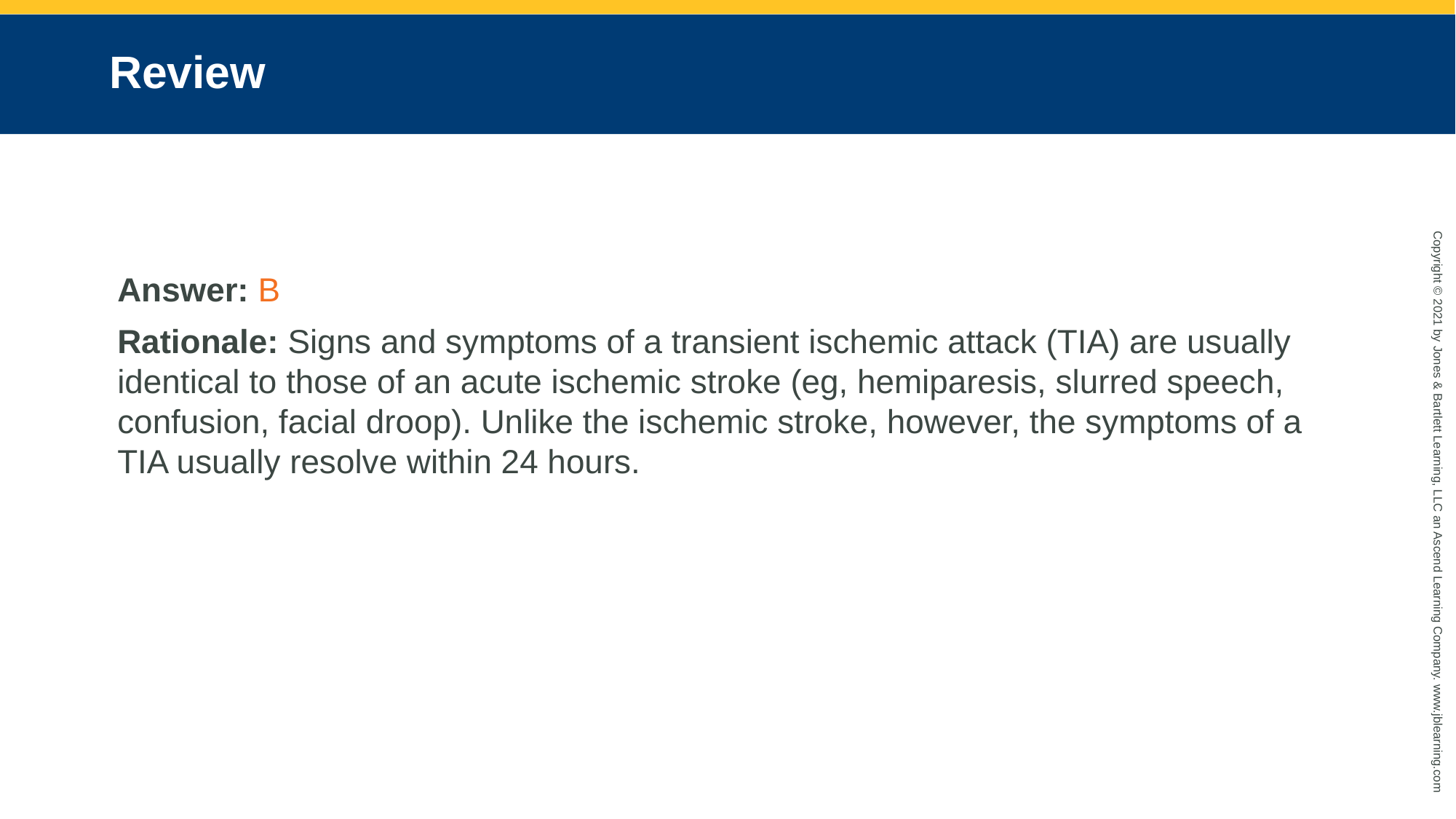

# Review
Answer: B
Rationale: Signs and symptoms of a transient ischemic attack (TIA) are usually identical to those of an acute ischemic stroke (eg, hemiparesis, slurred speech, confusion, facial droop). Unlike the ischemic stroke, however, the symptoms of a TIA usually resolve within 24 hours.